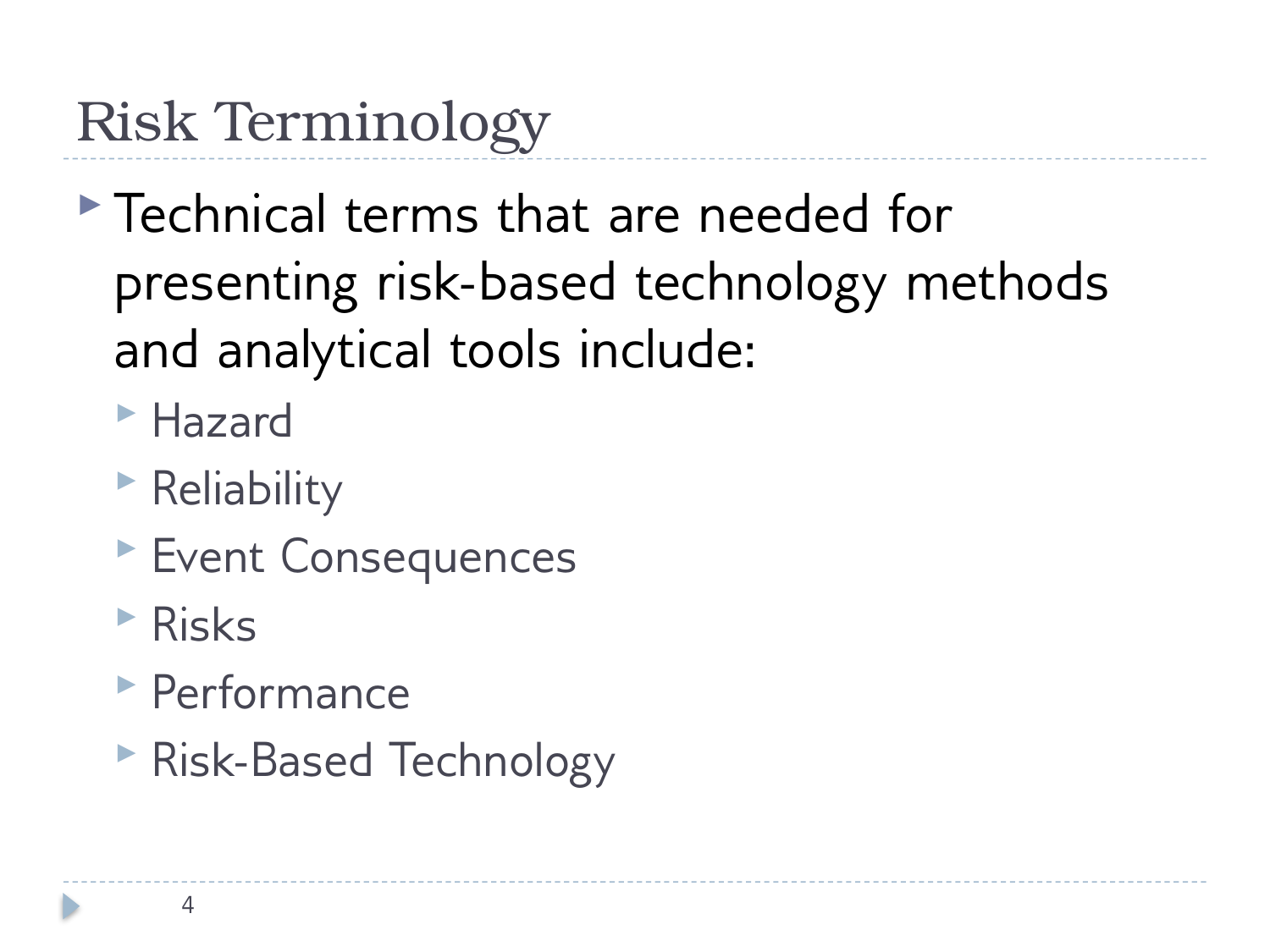

# Risk Terminology
Technical terms that are needed for presenting risk-based technology methods and analytical tools include:
Hazard
Reliability
Event Consequences
Risks
Performance
Risk-Based Technology
4